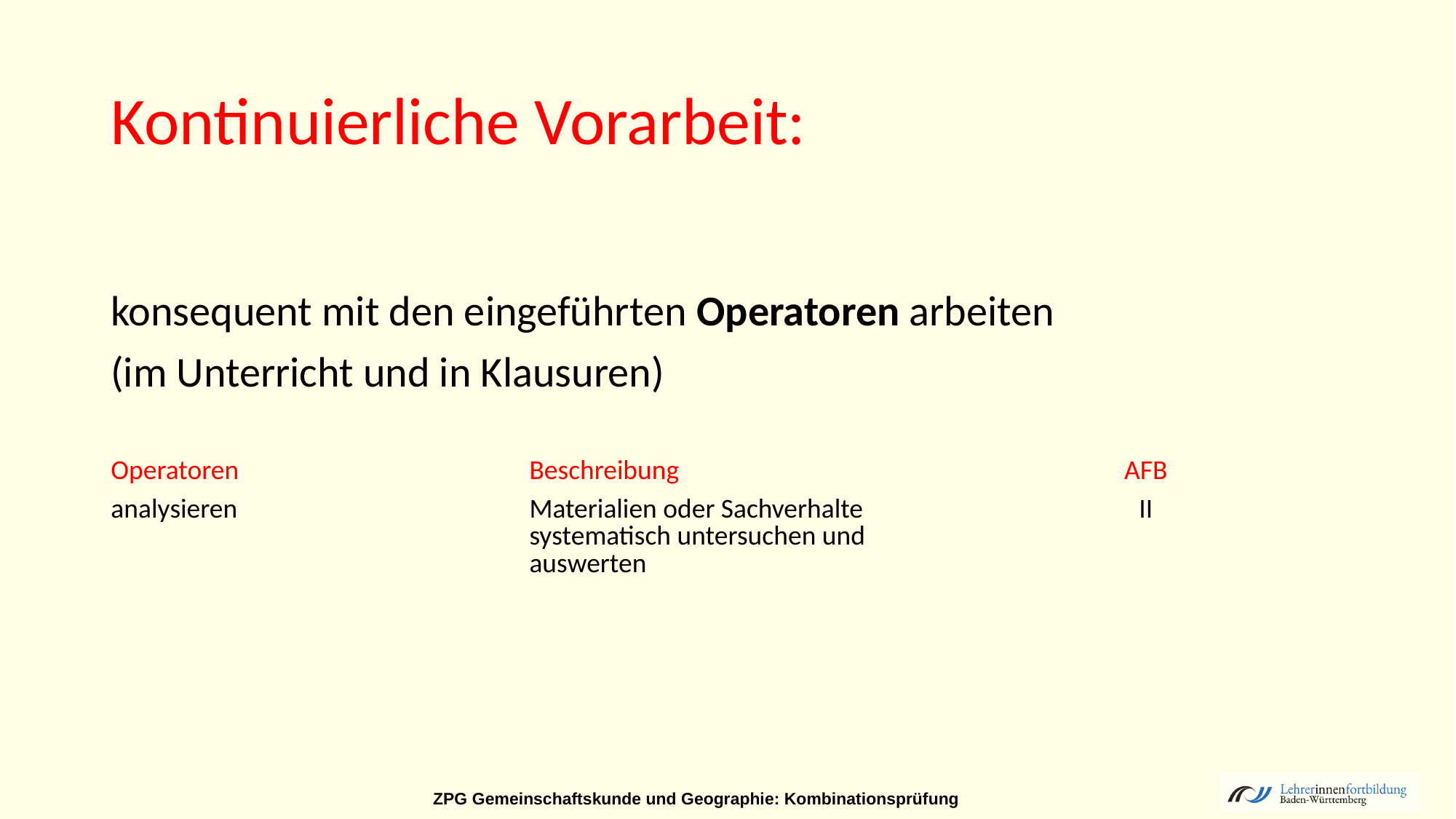

Kontinuierliche Vorarbeit:

konsequent mit den eingeführten Operatoren arbeiten
(im Unterricht und in Klausuren)

| Operatoren | Beschreibung | AFB |
| --- | --- | --- |
| analysieren | Materialien oder Sachverhalte systematisch untersuchen und auswerten | II |